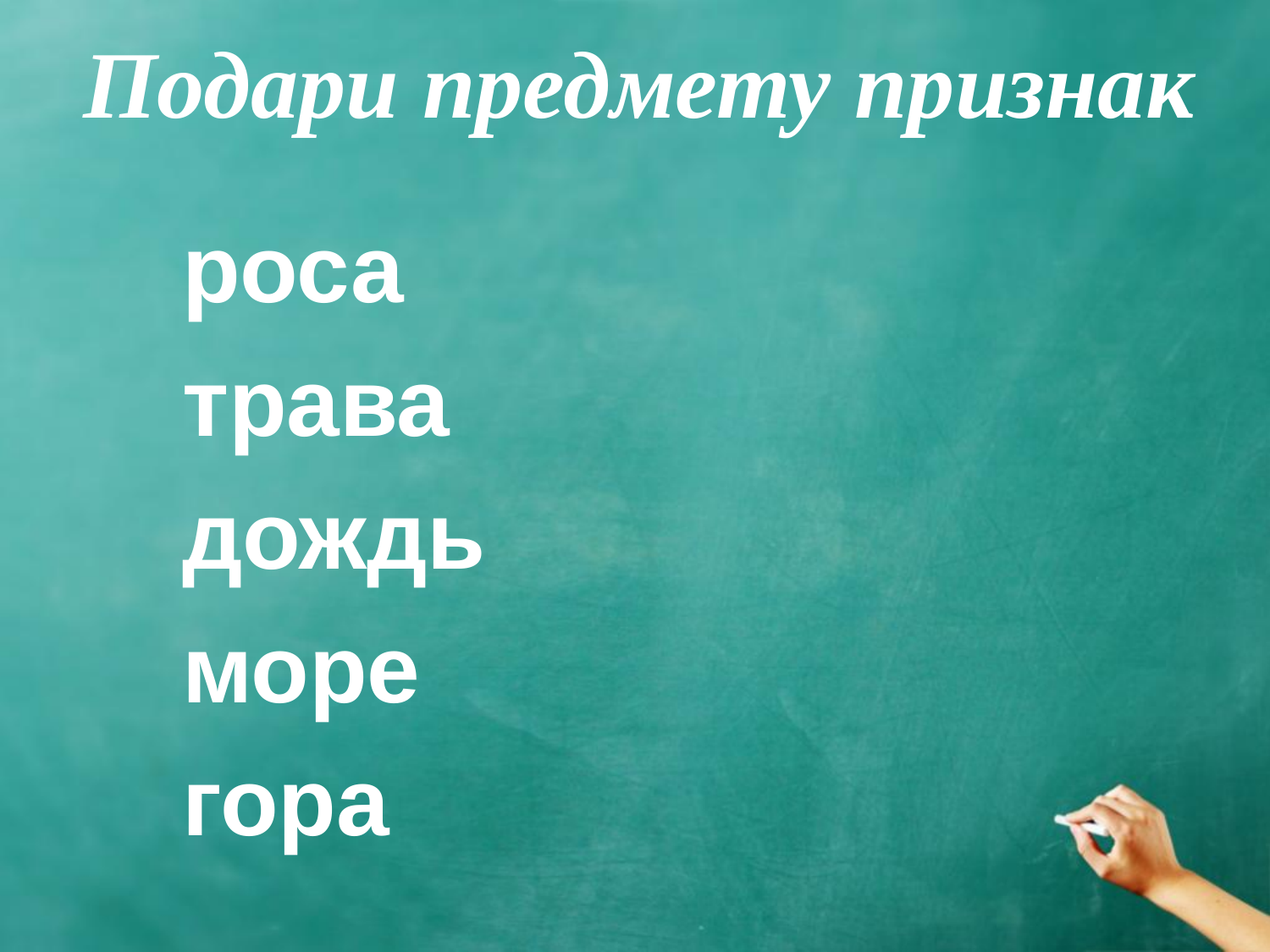

# Подари предмету признак
роса
трава
дождь
море
гора